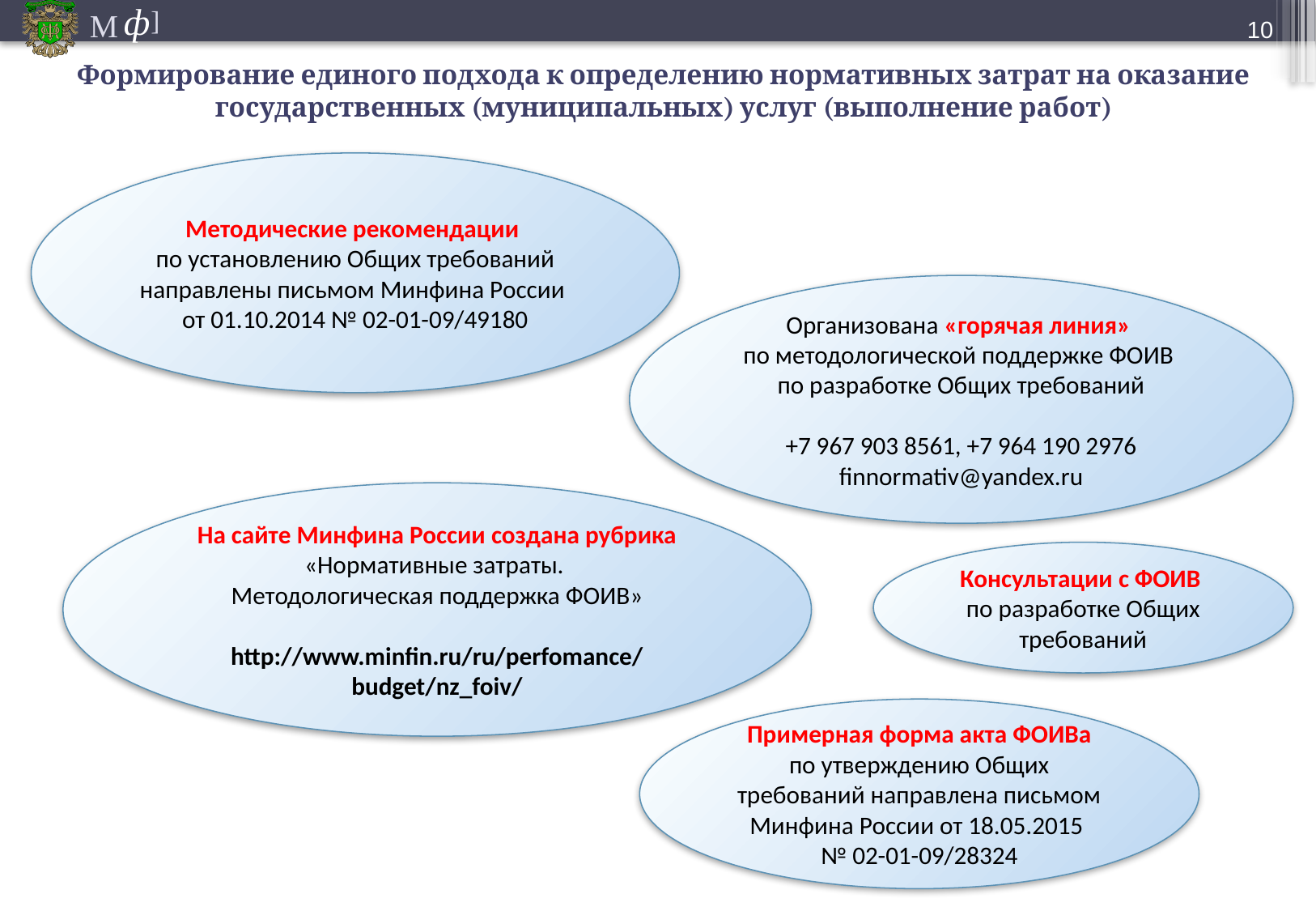

10
# Формирование единого подхода к определению нормативных затрат на оказание государственных (муниципальных) услуг (выполнение работ)
Методические рекомендации
по установлению Общих требований направлены письмом Минфина России
от 01.10.2014 № 02-01-09/49180
Организована «горячая линия»
по методологической поддержке ФОИВ
по разработке Общих требований

+7 967 903 8561, +7 964 190 2976
finnormativ@yandex.ru
На сайте Минфина России создана рубрика «Нормативные затраты.
Методологическая поддержка ФОИВ»

http://www.minfin.ru/ru/perfomance/budget/nz_foiv/
Консультации с ФОИВ
по разработке Общих требований
Примерная форма акта ФОИВа по утверждению Общих требований направлена письмом Минфина России от 18.05.2015
№ 02-01-09/28324